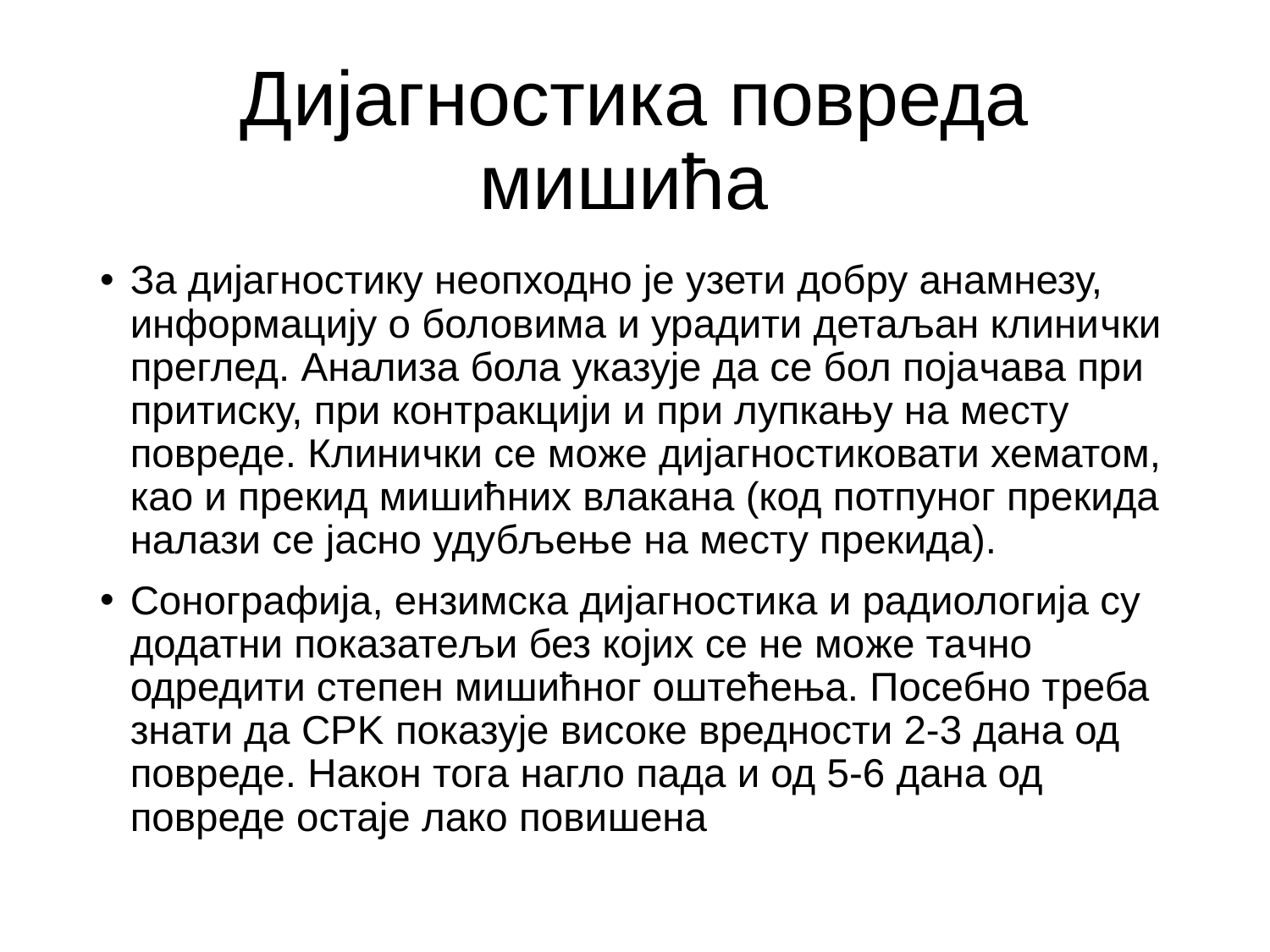

# Дијагностика повреда мишића
За дијагностику неопходно је узети добру анамнезу, информацију о боловима и урадити детаљан клинички преглед. Анализа бола указује да се бол појачава при притиску, при контракцији и при лупкању на месту повреде. Клинички се може дијагностиковати хематом, као и прекид мишићних влакана (код потпуног прекида налази се јасно удубљење на месту прекида).
Сонографија, ензимска дијагностика и радиологија су додатни показатељи без којих се не може тачно одредити степен мишићног оштећења. Посебно треба знати да CPK показује високе вредности 2-3 дана од повреде. Након тога нагло пада и од 5-6 дана од повреде остаје лако повишена